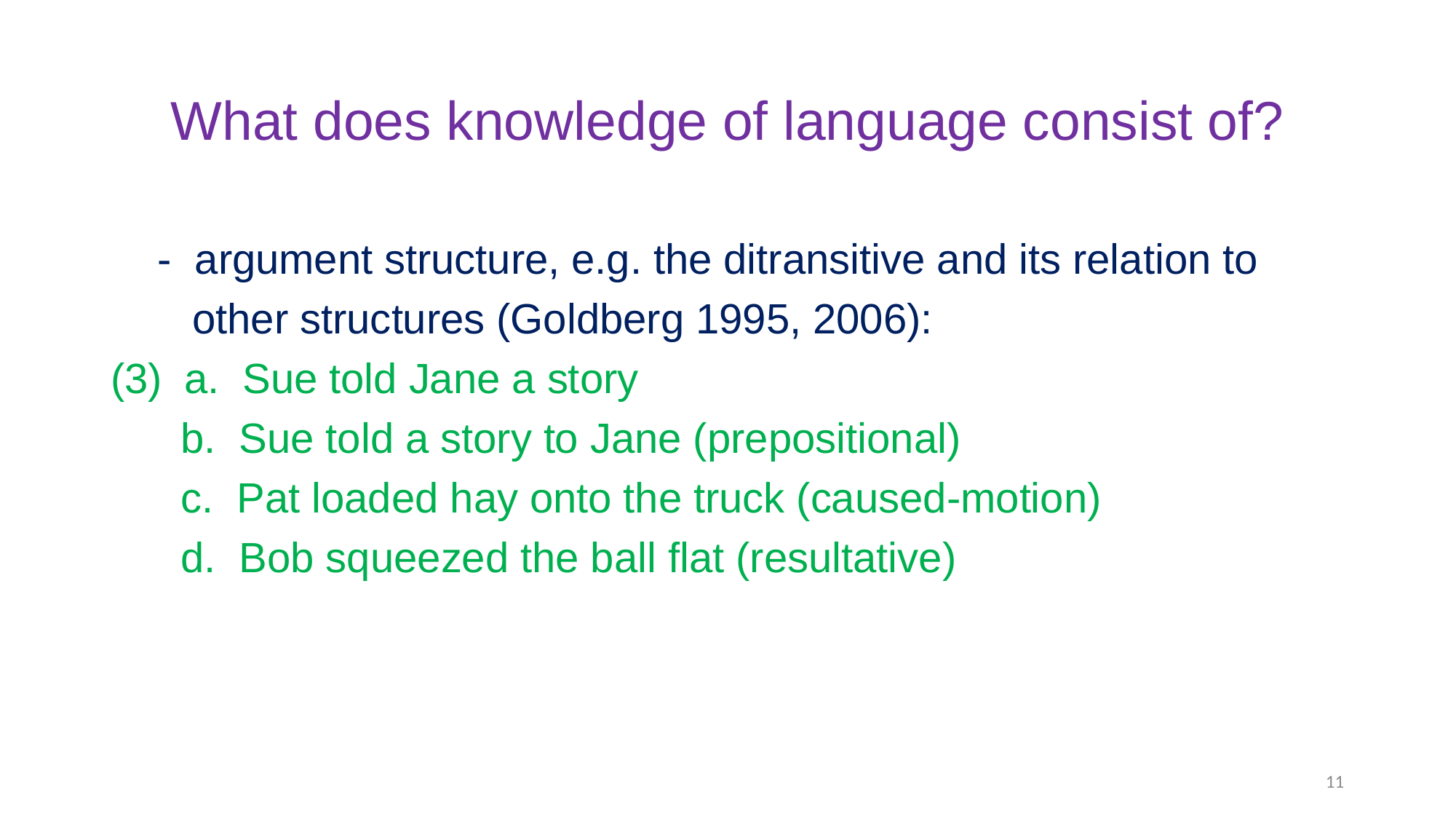

# What does knowledge of language consist of?
    -  argument structure, e.g. the ditransitive and its relation to
       other structures (Goldberg 1995, 2006):
 a.  Sue told Jane a story
      b.  Sue told a story to Jane (prepositional)
      c.  Pat loaded hay onto the truck (caused-motion)
      d.  Bob squeezed the ball flat (resultative)

11